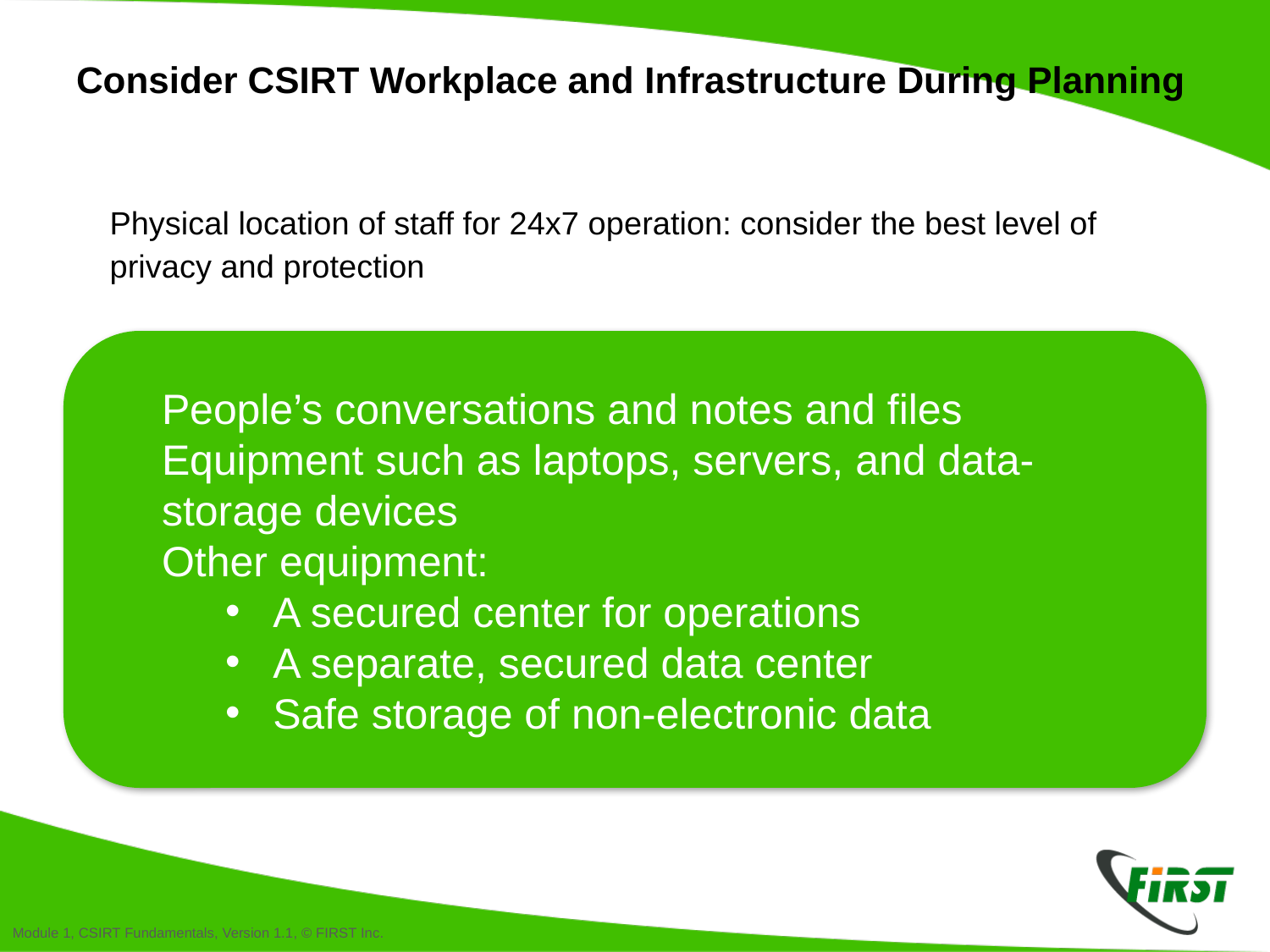

# Consider CSIRT Workplace and Infrastructure During Planning
Physical location of staff for 24x7 operation: consider the best level of privacy and protection
People’s conversations and notes and files
Equipment such as laptops, servers, and data-storage devices
Other equipment:
A secured center for operations
A separate, secured data center
Safe storage of non-electronic data